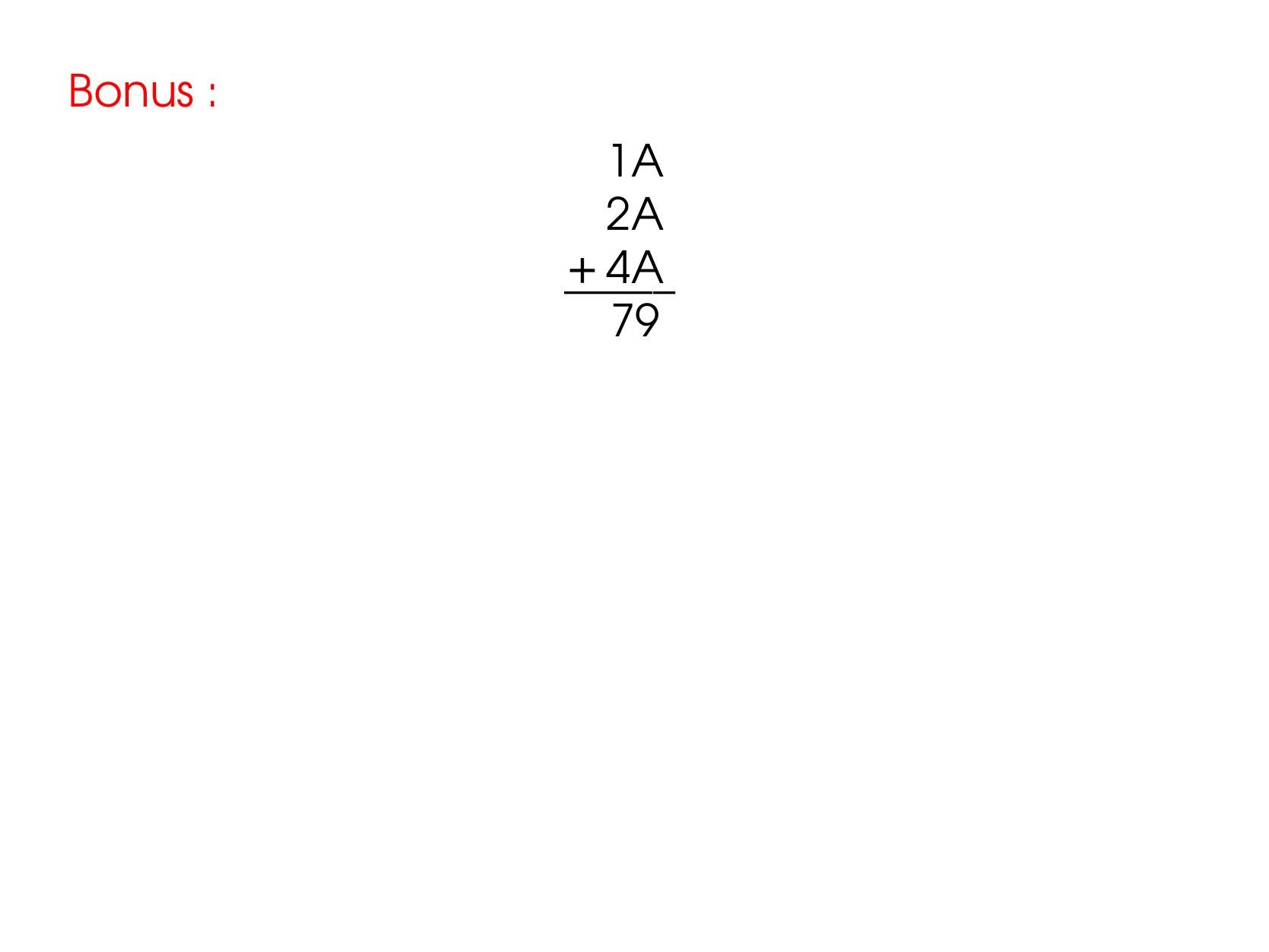

Bonus :
1A
2A
4A
79
+

_____